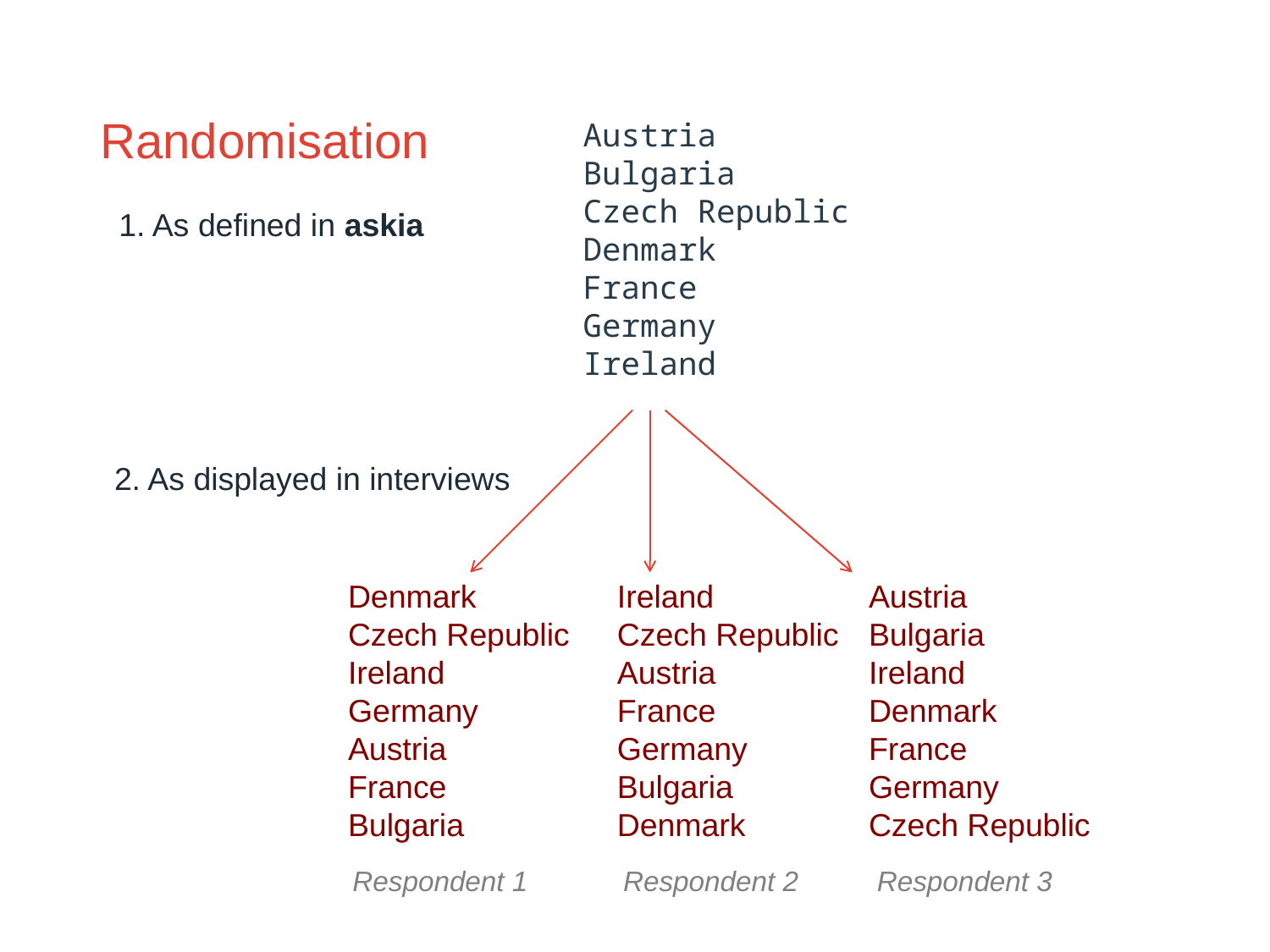

# Randomisation
Austria
Bulgaria
Czech Republic
Denmark
France
Germany
Ireland

1. As defined in askia
2. As displayed in interviews
Denmark
Czech Republic
Ireland
Germany
Austria
France
Bulgaria
Ireland
Czech Republic
Austria
France
Germany
Bulgaria
Denmark
Austria
Bulgaria
Ireland
Denmark
France
Germany
Czech Republic

Respondent 1
Respondent 2
Respondent 3